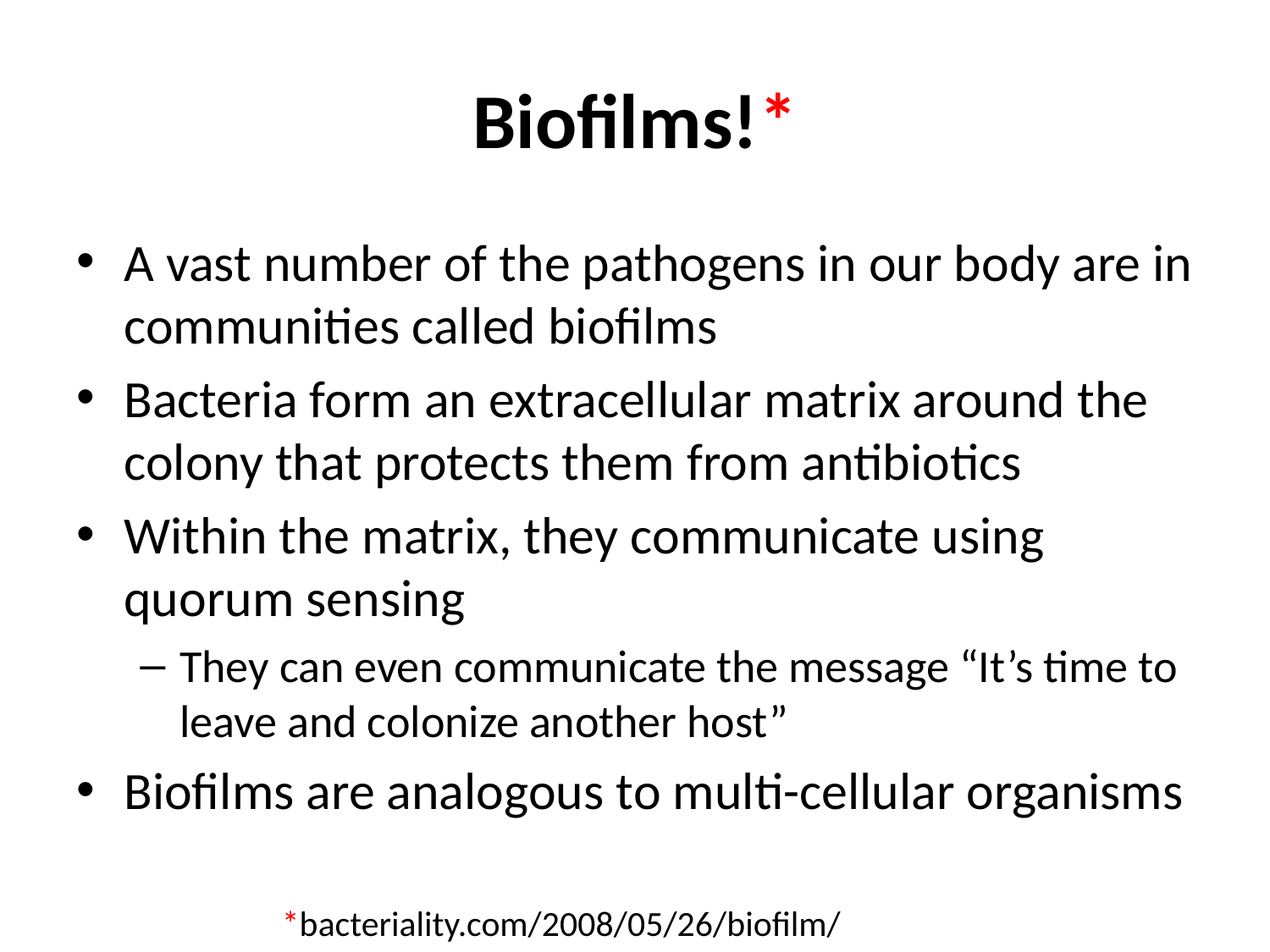

# Biofilms!*
A vast number of the pathogens in our body are in communities called biofilms
Bacteria form an extracellular matrix around the colony that protects them from antibiotics
Within the matrix, they communicate using quorum sensing
They can even communicate the message “It’s time to leave and colonize another host”
Biofilms are analogous to multi-cellular organisms

*bacteriality.com/2008/05/26/biofilm/